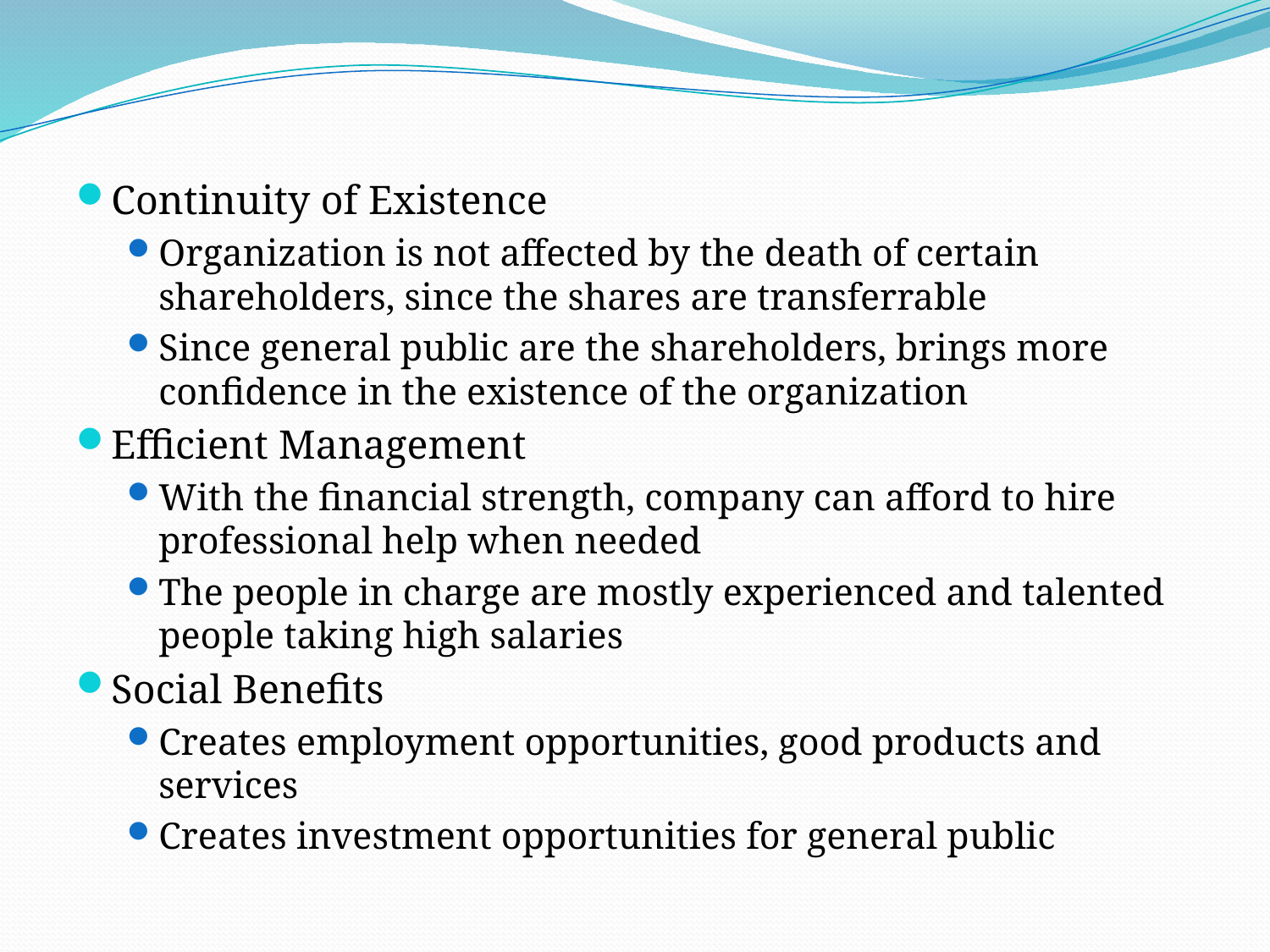

#
Continuity of Existence
Organization is not affected by the death of certain shareholders, since the shares are transferrable
Since general public are the shareholders, brings more confidence in the existence of the organization
Efficient Management
With the financial strength, company can afford to hire professional help when needed
The people in charge are mostly experienced and talented people taking high salaries
Social Benefits
Creates employment opportunities, good products and services
Creates investment opportunities for general public